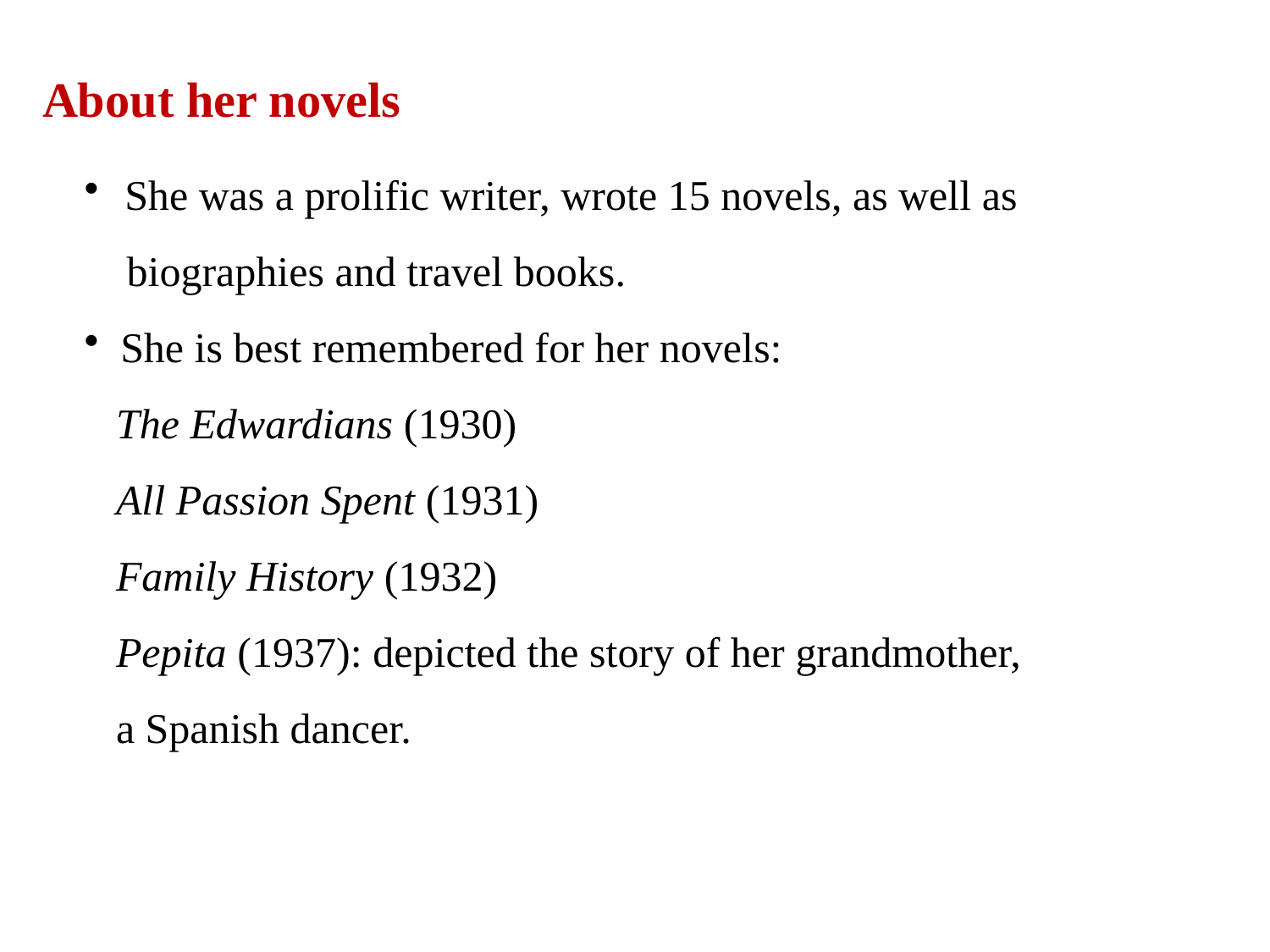

About her novels
  She was a prolific writer, wrote 15 novels, as well as
    biographies and travel books.
  She is best remembered for her novels:
   The Edwardians (1930)
   All Passion Spent (1931)
   Family History (1932)
   Pepita (1937): depicted the story of her grandmother,
   a Spanish dancer.